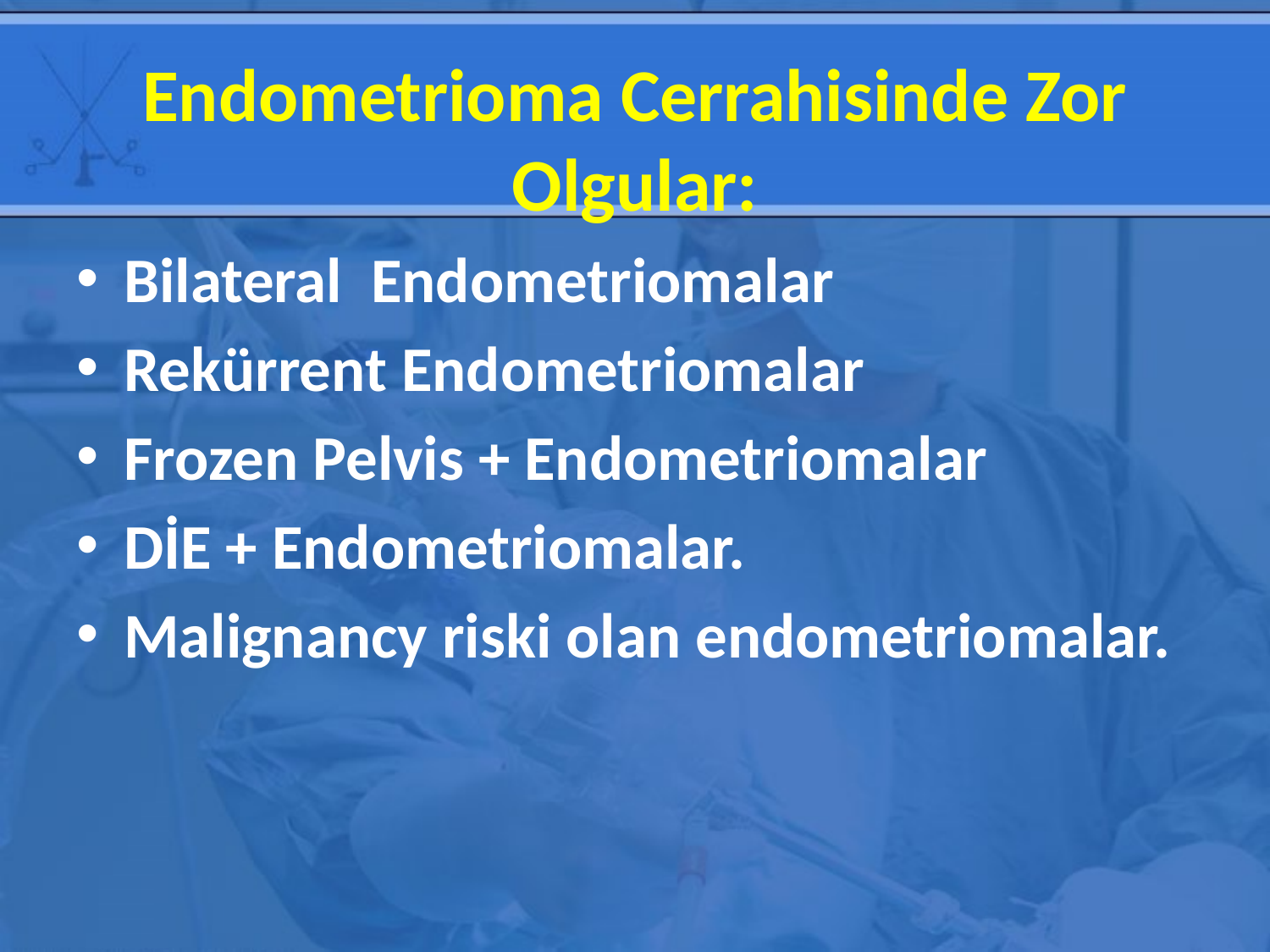

# Endometrioma Cerrahisinde Zor Olgular:
Bilateral  Endometriomalar
Rekürrent Endometriomalar
Frozen Pelvis + Endometriomalar
DİE + Endometriomalar.
Malignancy riski olan endometriomalar.